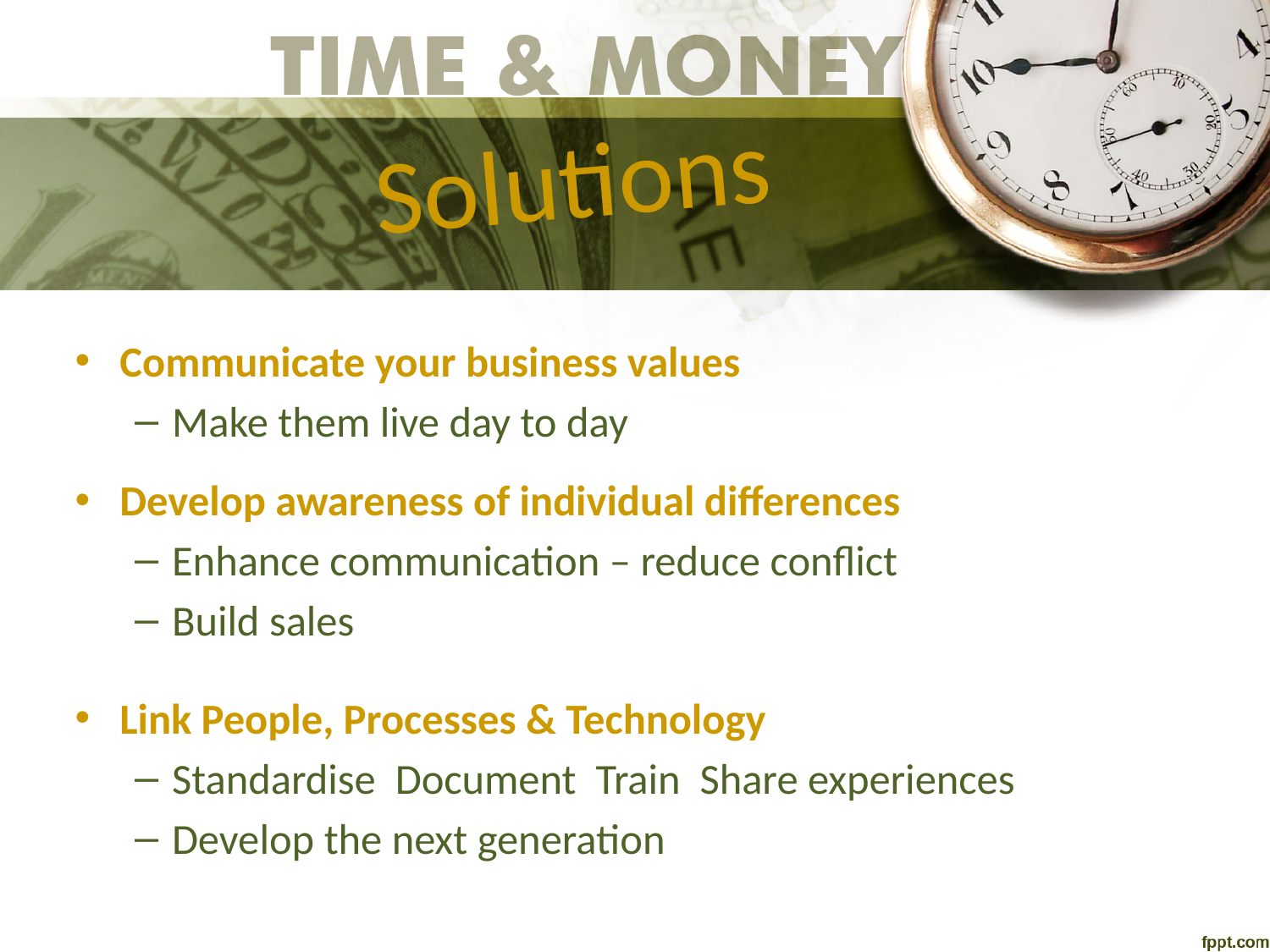

# Solutions
Communicate your business values
Make them live day to day

Develop awareness of individual differences
Enhance communication – reduce conflict
Build sales

Link People, Processes & Technology
Standardise  Document  Train  Share experiences
Develop the next generation